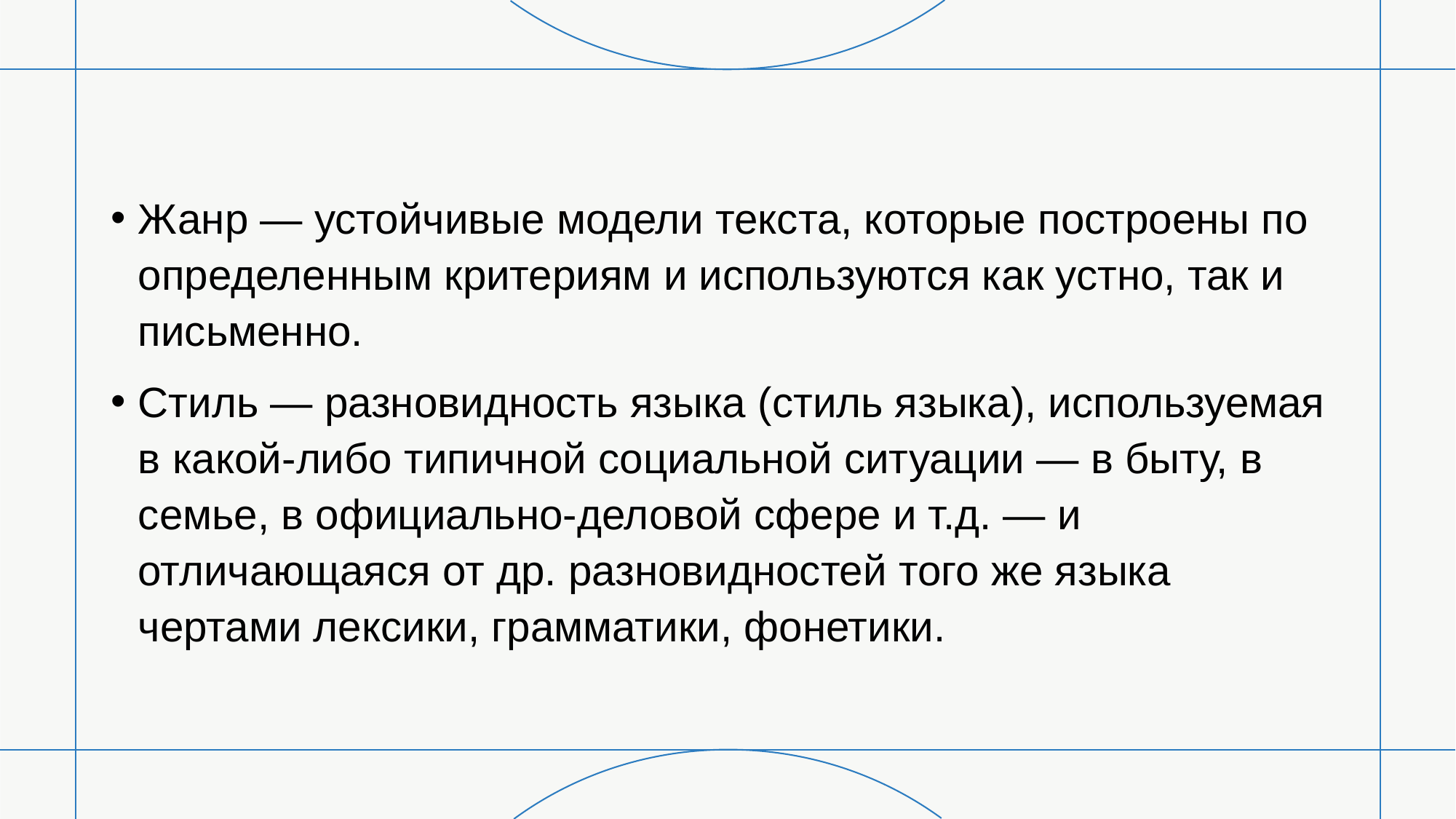

Жанр — устойчивые модели текста, которые построены по определенным критериям и используются как устно, так и письменно.
Стиль — разновидность языка (стиль языка), используемая в какой-либо типичной социальной ситуации — в быту, в семье, в официально-деловой сфере и т.д. — и отличающаяся от др. разновидностей того же языка чертами лексики, грамматики, фонетики.